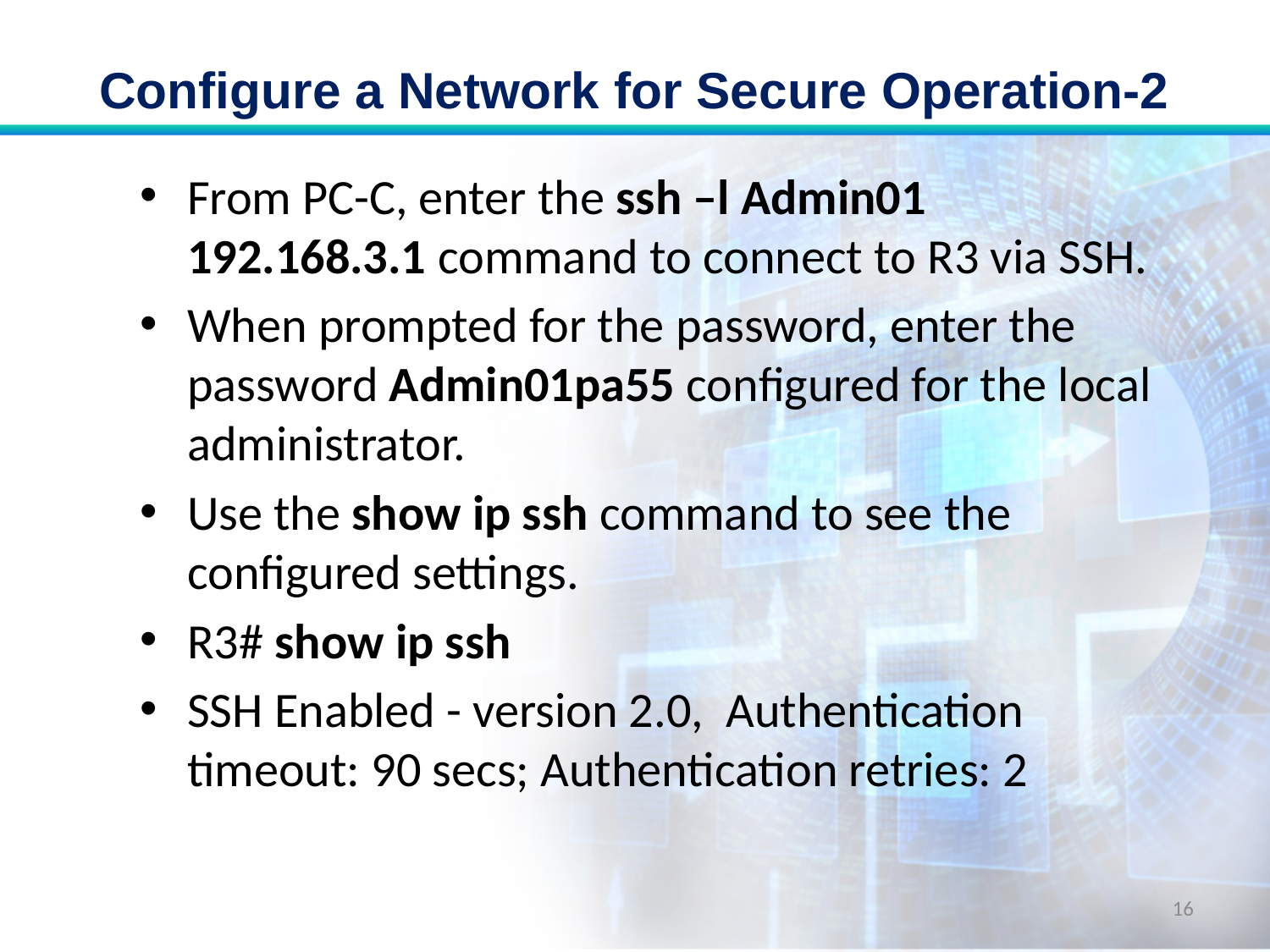

# Configure a Network for Secure Operation-2
From PC-C, enter the ssh –l Admin01 192.168.3.1 command to connect to R3 via SSH.
When prompted for the password, enter the password Admin01pa55 configured for the local administrator.
Use the show ip ssh command to see the configured settings.
R3# show ip ssh
SSH Enabled - version 2.0,  Authentication timeout: 90 secs; Authentication retries: 2
16